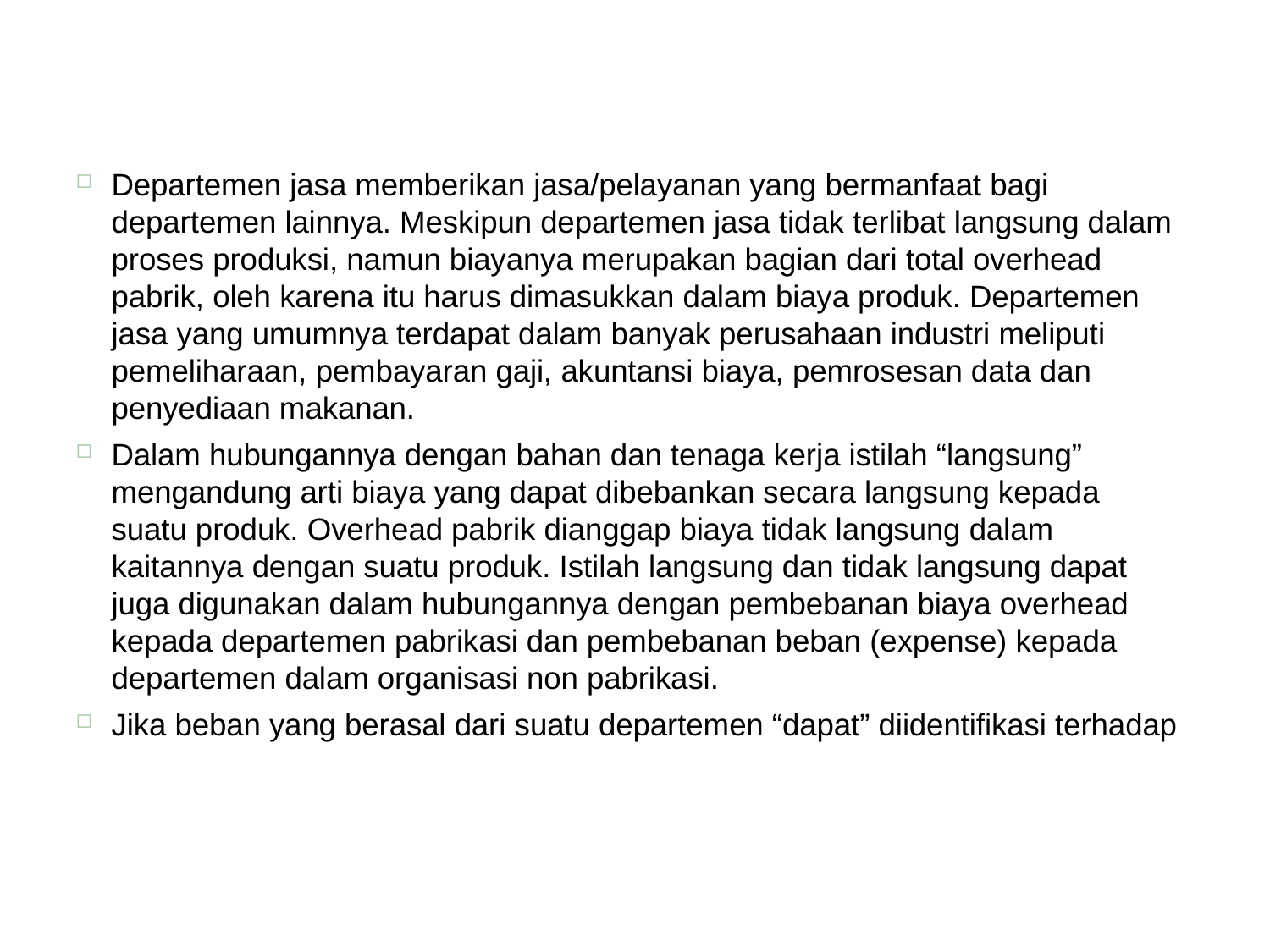

Departemen jasa memberikan jasa/pelayanan yang bermanfaat bagi departemen lainnya. Meskipun departemen jasa tidak terlibat langsung dalam proses produksi, namun biayanya merupakan bagian dari total overhead pabrik, oleh karena itu harus dimasukkan dalam biaya produk. Departemen jasa yang umumnya terdapat dalam banyak perusahaan industri meliputi pemeliharaan, pembayaran gaji, akuntansi biaya, pemrosesan data dan penyediaan makanan.
Dalam hubungannya dengan bahan dan tenaga kerja istilah “langsung” mengandung arti biaya yang dapat dibebankan secara langsung kepada suatu produk. Overhead pabrik dianggap biaya tidak langsung dalam kaitannya dengan suatu produk. Istilah langsung dan tidak langsung dapat juga digunakan dalam hubungannya dengan pembebanan biaya overhead kepada departemen pabrikasi dan pembebanan beban (expense) kepada departemen dalam organisasi non pabrikasi.
Jika beban yang berasal dari suatu departemen “dapat” diidentifikasi terhadap